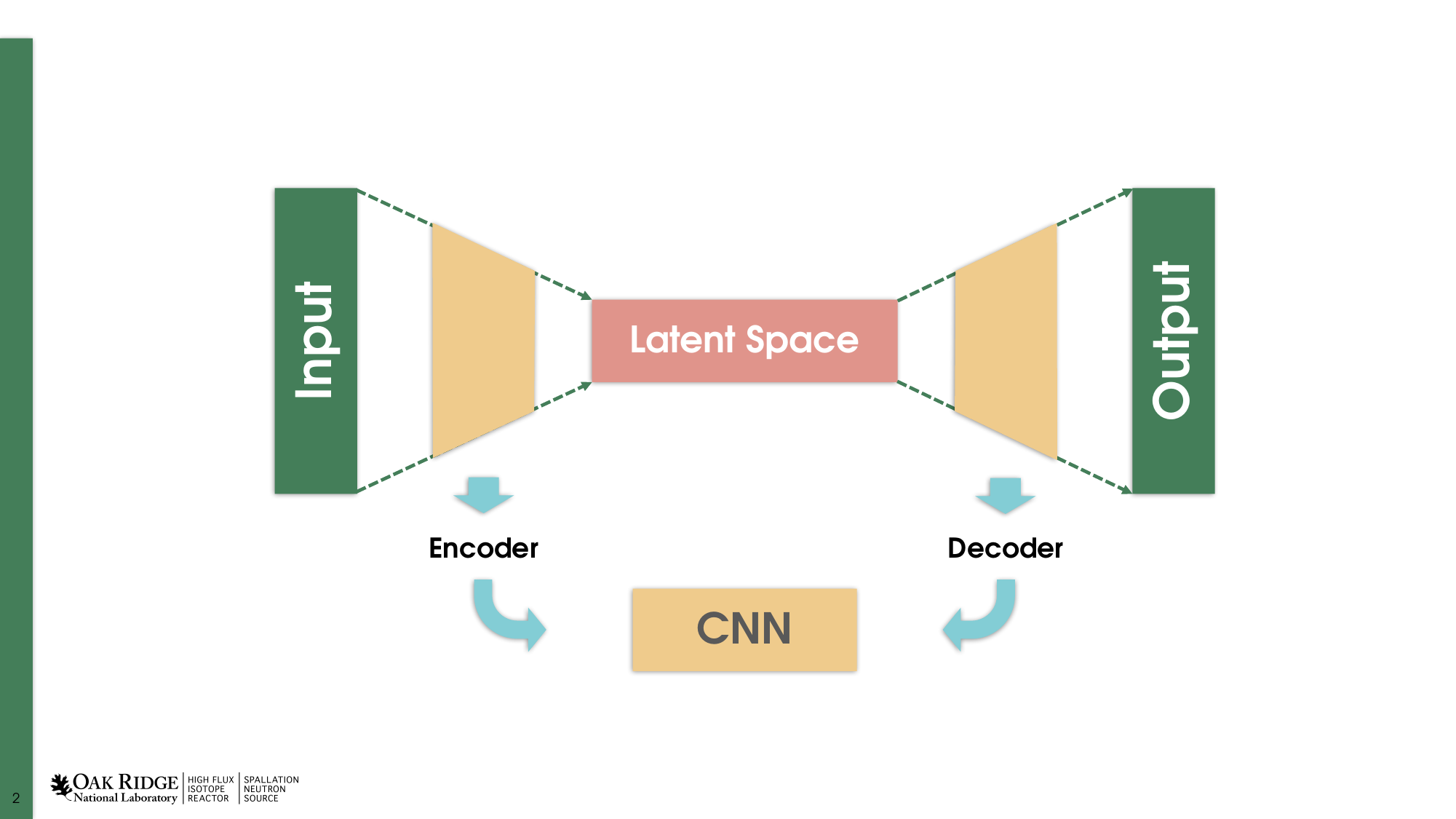

Input
Latent Space
Output

Encoder
Decoder

CNN